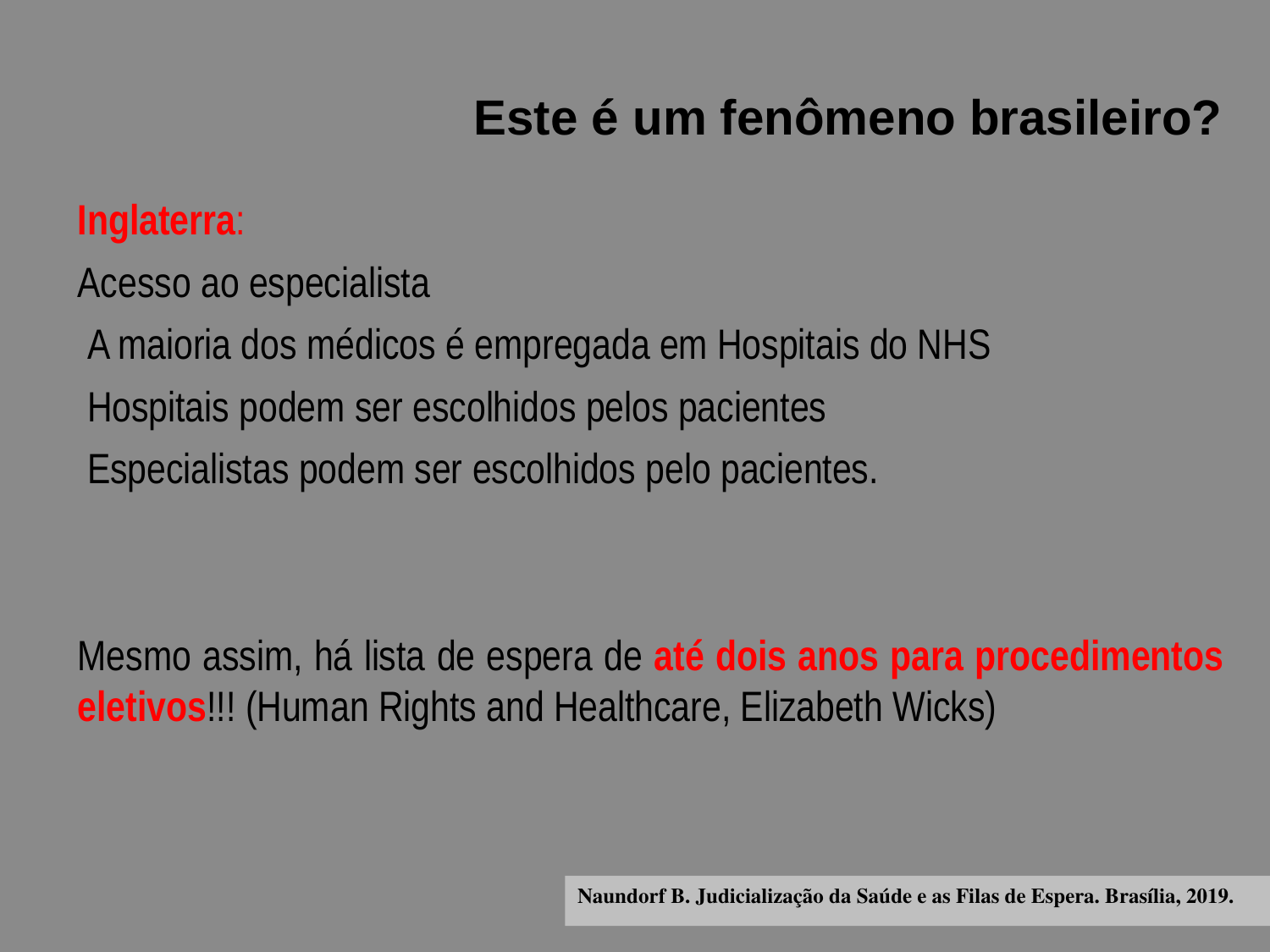

# Este é um fenômeno brasileiro?
Inglaterra:
Acesso ao especialista
 A maioria dos médicos é empregada em Hospitais do NHS
 Hospitais podem ser escolhidos pelos pacientes
 Especialistas podem ser escolhidos pelo pacientes.

Mesmo assim, há lista de espera de até dois anos para procedimentos eletivos!!! (Human Rights and Healthcare, Elizabeth Wicks)